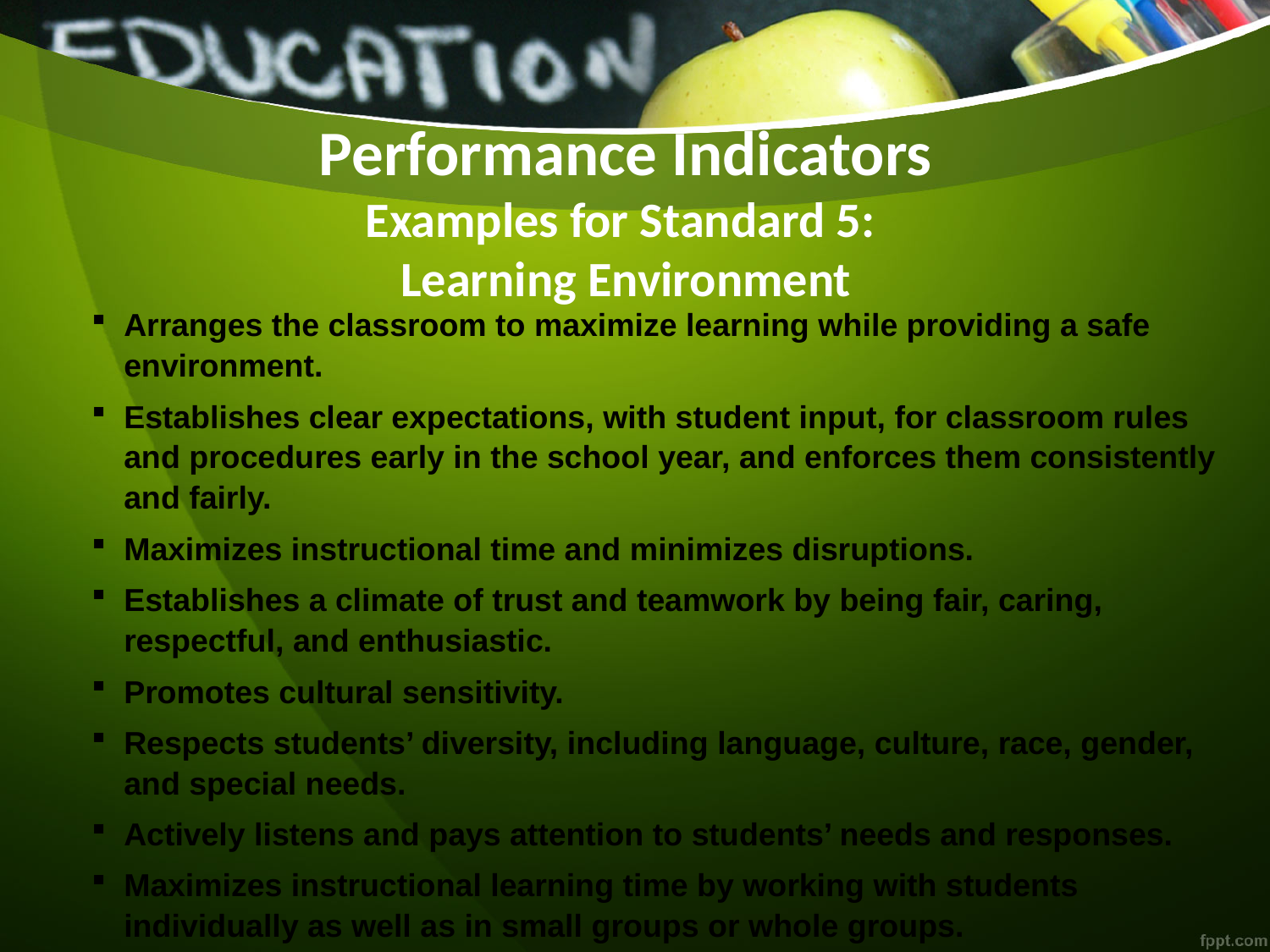

Performance Indicators
Examples for Standard 5:
Learning Environment
Arranges the classroom to maximize learning while providing a safe environment.
Establishes clear expectations, with student input, for classroom rules and procedures early in the school year, and enforces them consistently and fairly.
Maximizes instructional time and minimizes disruptions.
Establishes a climate of trust and teamwork by being fair, caring, respectful, and enthusiastic.
Promotes cultural sensitivity.
Respects students’ diversity, including language, culture, race, gender, and special needs.
Actively listens and pays attention to students’ needs and responses.
Maximizes instructional learning time by working with students individually as well as in small groups or whole groups.